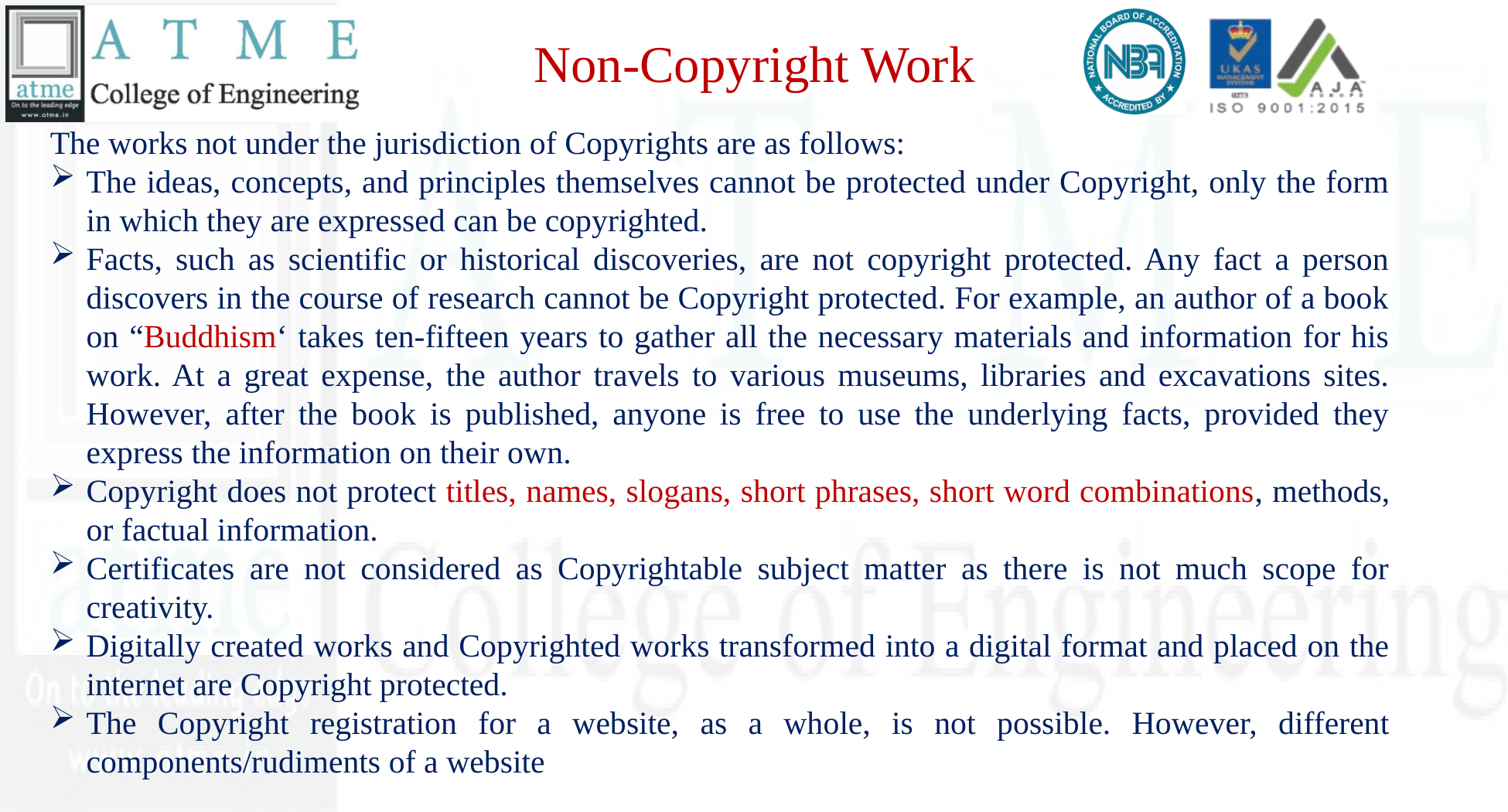

# Non-Copyright Work
The works not under the jurisdiction of Copyrights are as follows:
The ideas, concepts, and principles themselves cannot be protected under Copyright, only the form in which they are expressed can be copyrighted.
Facts, such as scientific or historical discoveries, are not copyright protected. Any fact a person discovers in the course of research cannot be Copyright protected. For example, an author of a book on “Buddhism‘ takes ten-fifteen years to gather all the necessary materials and information for his work. At a great expense, the author travels to various museums, libraries and excavations sites. However, after the book is published, anyone is free to use the underlying facts, provided they express the information on their own.
Copyright does not protect titles, names, slogans, short phrases, short word combinations, methods, or factual information.
Certificates are not considered as Copyrightable subject matter as there is not much scope for creativity.
Digitally created works and Copyrighted works transformed into a digital format and placed on the internet are Copyright protected.
The Copyright registration for a website, as a whole, is not possible. However, different components/rudiments of a website